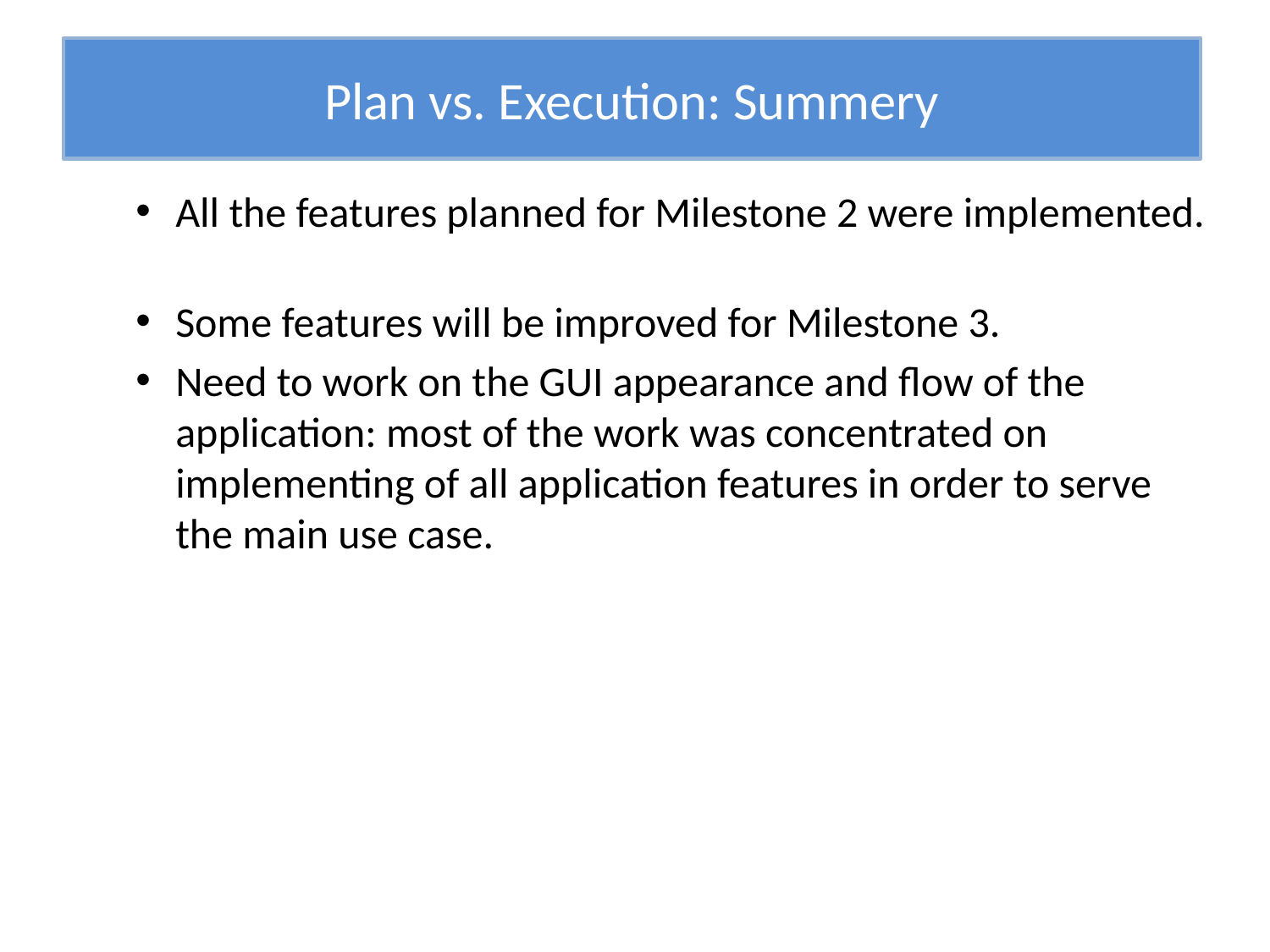

# Plan vs. Execution: Summery
All the features planned for Milestone 2 were implemented.
Some features will be improved for Milestone 3.
Need to work on the GUI appearance and flow of the application: most of the work was concentrated on implementing of all application features in order to serve the main use case.